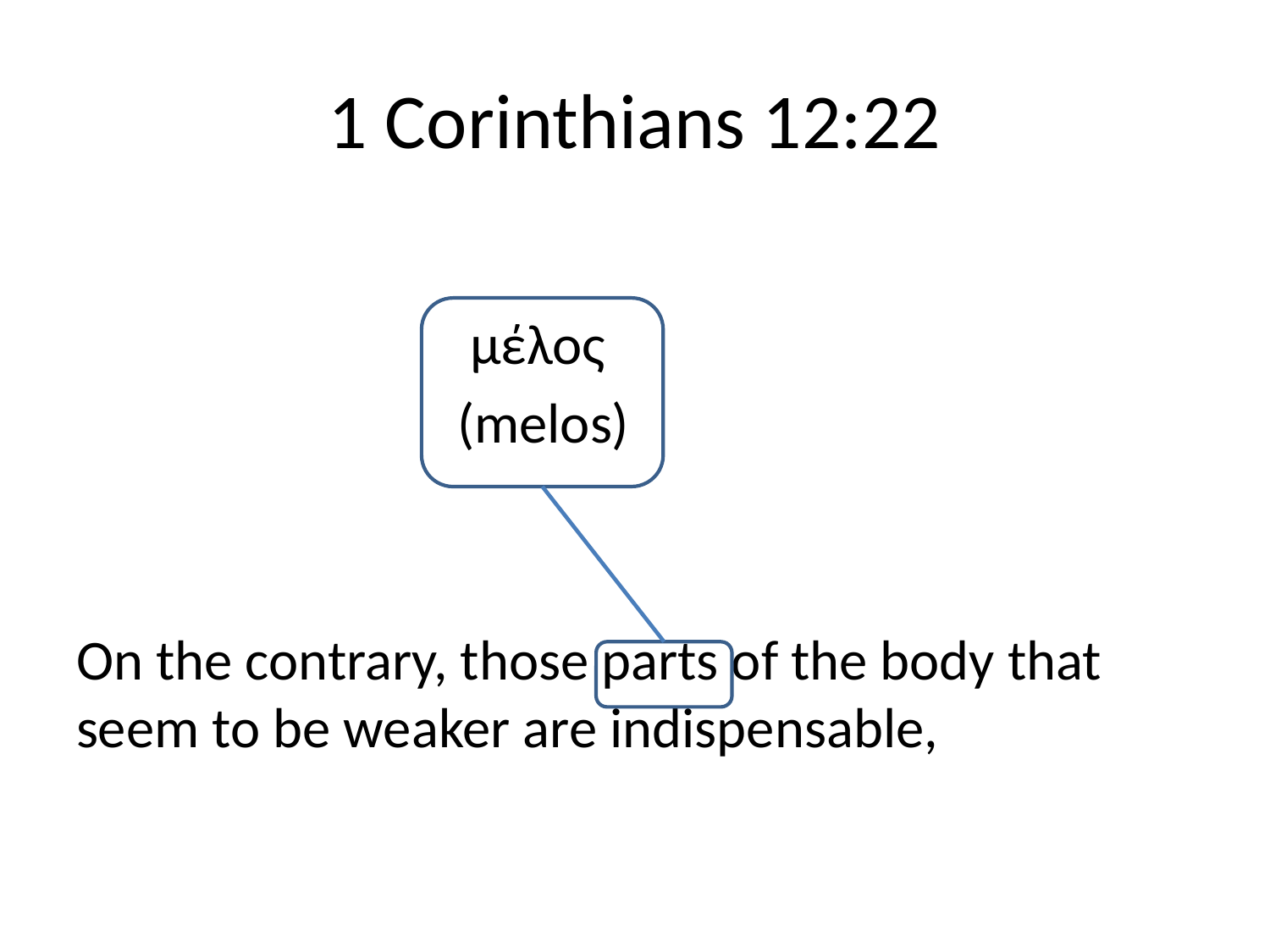

# 1 Corinthians 12:22

			 μέλος
			(melos)

On the contrary, those parts of the body that seem to be weaker are indispensable,